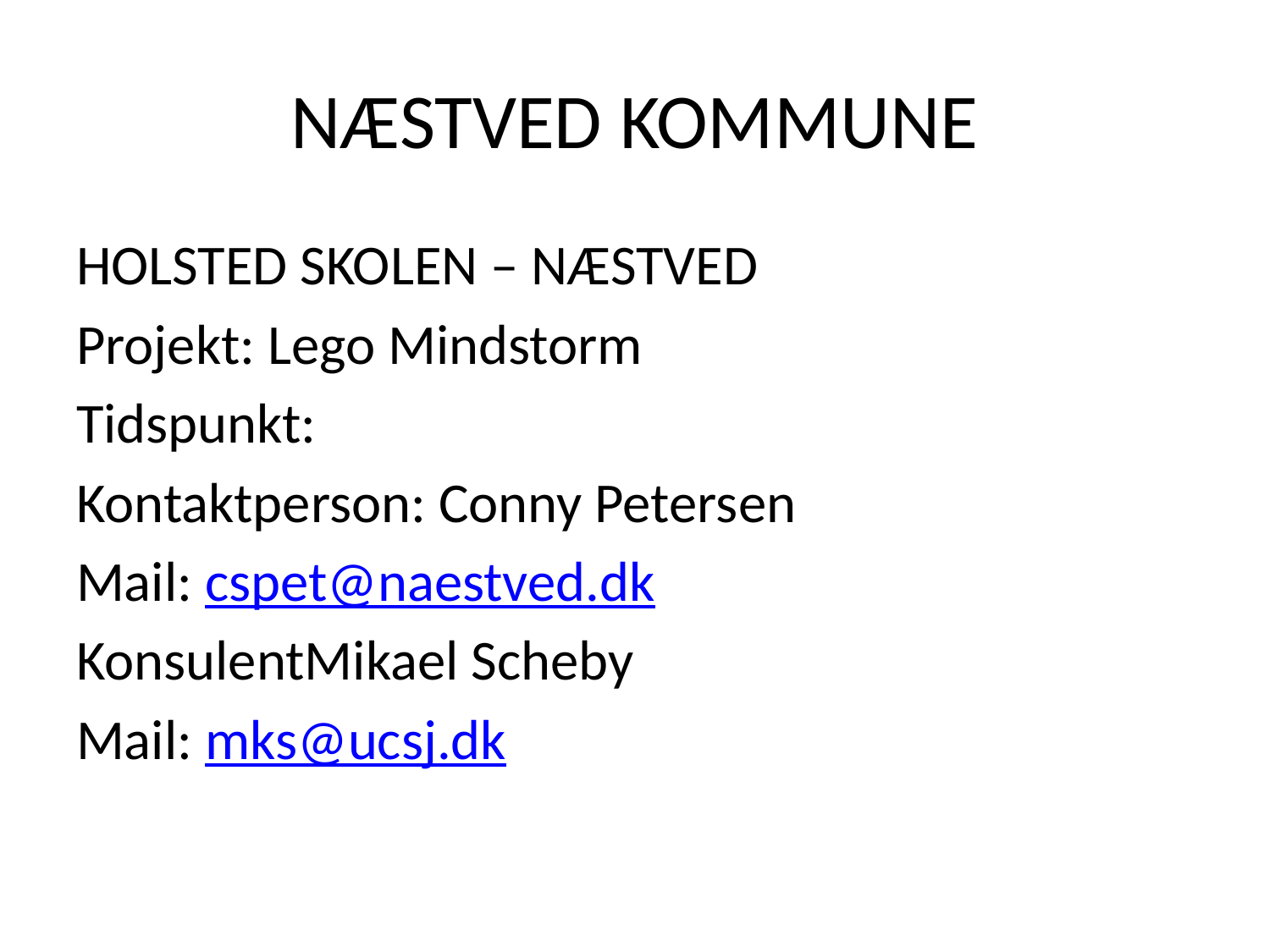

# NÆSTVED KOMMUNE
HOLSTED SKOLEN – NÆSTVED
Projekt: Lego Mindstorm
Tidspunkt:
Kontaktperson: Conny Petersen
Mail: cspet@naestved.dk
KonsulentMikael Scheby
Mail: mks@ucsj.dk